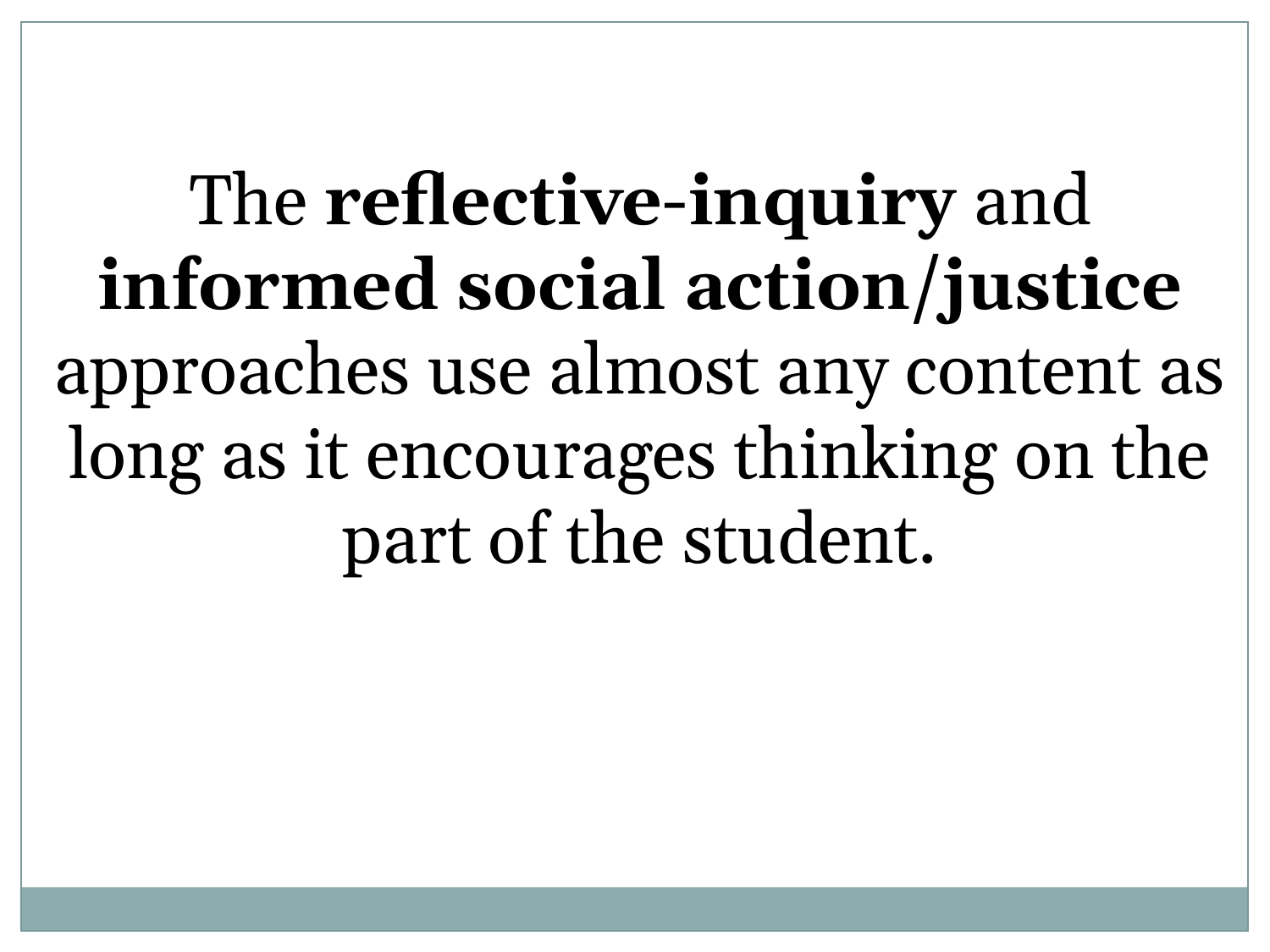

The reflective-inquiry and informed social action/justice approaches use almost any content as long as it encourages thinking on the part of the student.